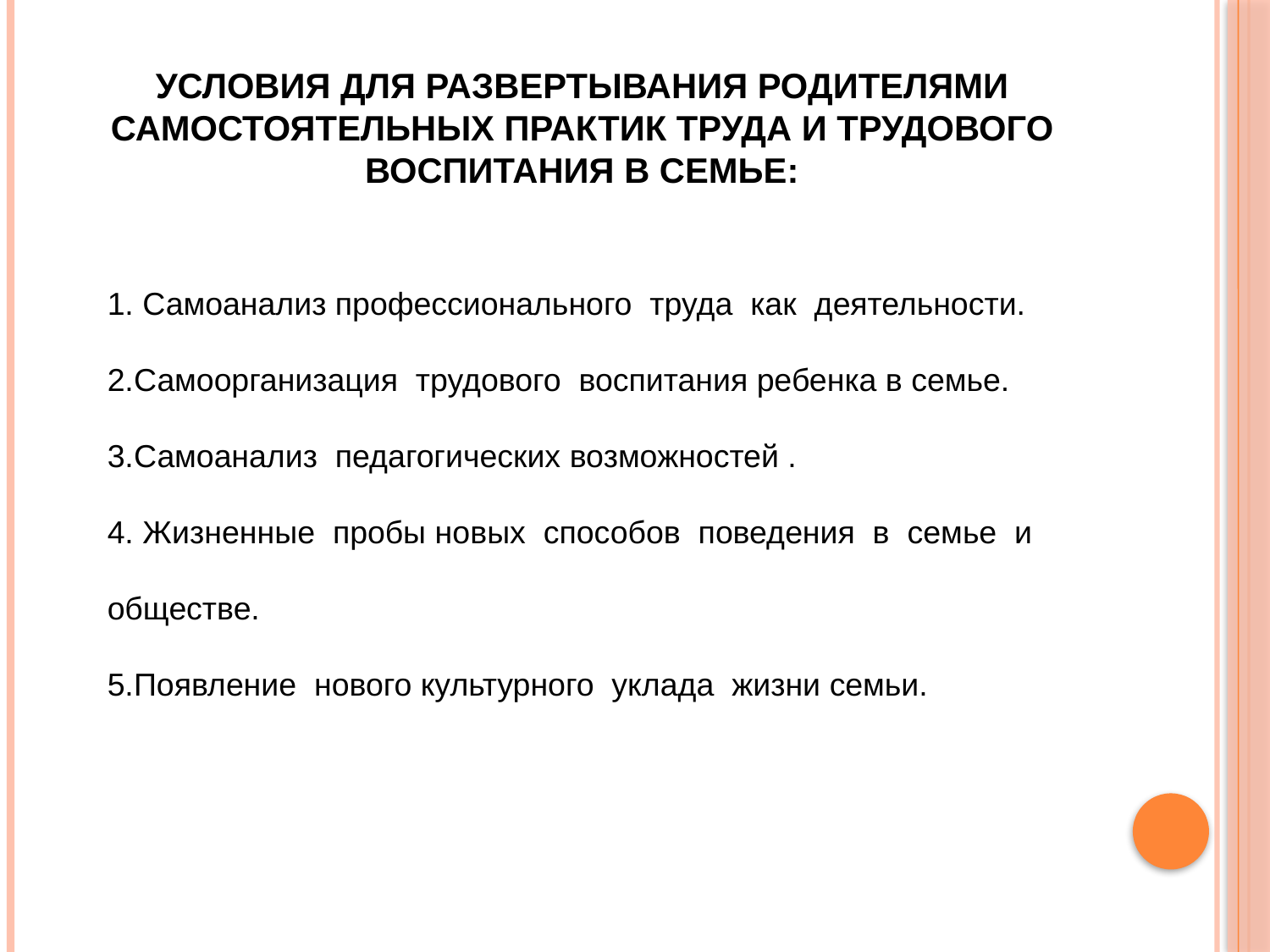

# Условия для развертывания родителями самостоятельных практик труда и трудового воспитания в семье:
1. Самоанализ профессионального  труда  как  деятельности.
2.Самоорганизация  трудового  воспитания ребенка в семье.
3.Самоанализ  педагогических возможностей .
4. Жизненные  пробы новых  способов  поведения  в  семье  и
обществе.
5.Появление  нового культурного  уклада  жизни семьи.